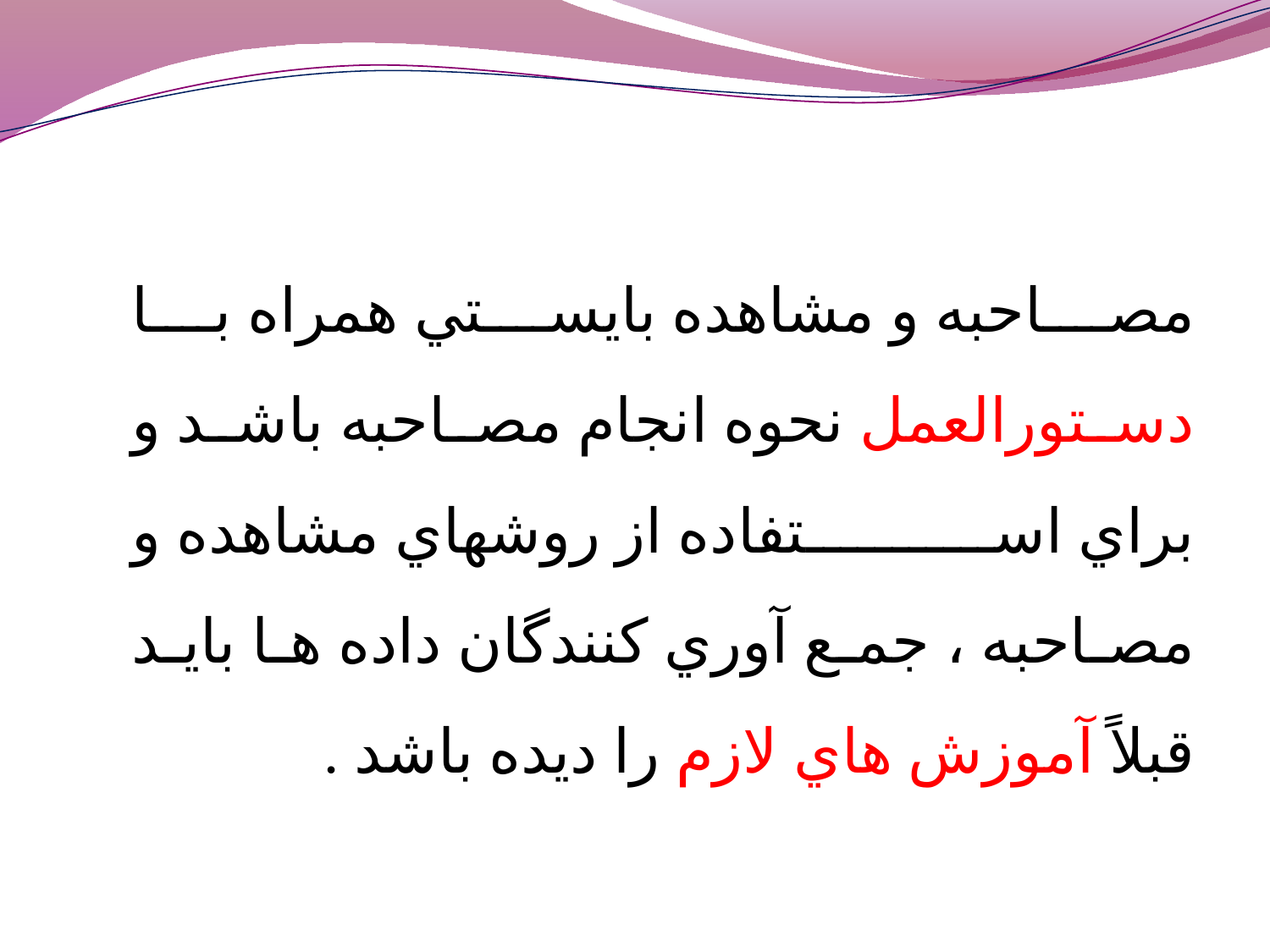

مصاحبه و مشاهده بايستي همراه با دستورالعمل نحوه انجام مصاحبه باشد و براي استفاده از روشهاي مشاهده و مصاحبه ، جمع آوري كنندگان داده ها بايد قبلاً آموزش هاي لازم را ديده باشد .